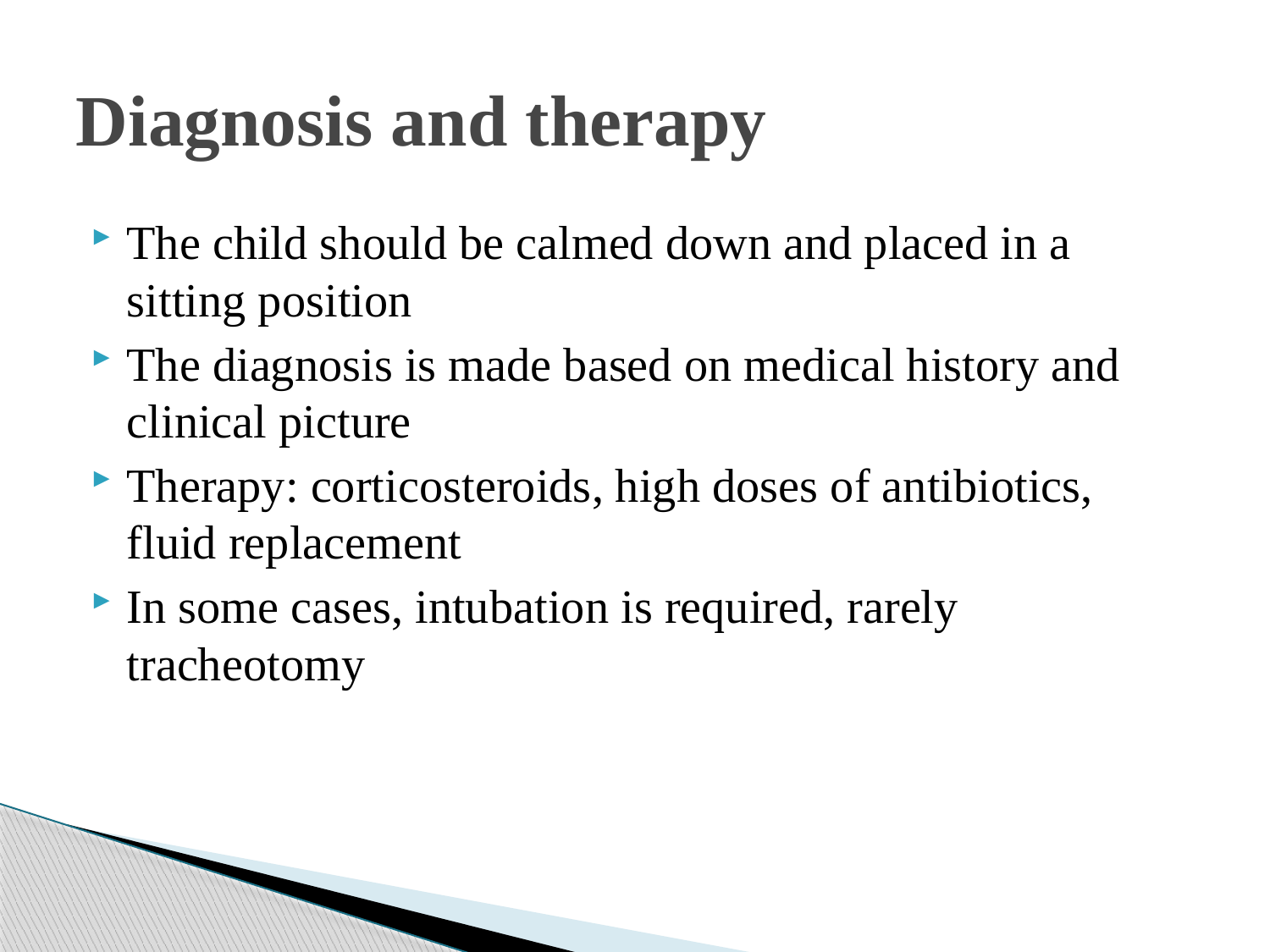

# Diagnosis and therapy
The child should be calmed down and placed in a sitting position
The diagnosis is made based on medical history and clinical picture
Therapy: corticosteroids, high doses of antibiotics, fluid replacement
In some cases, intubation is required, rarely tracheotomy